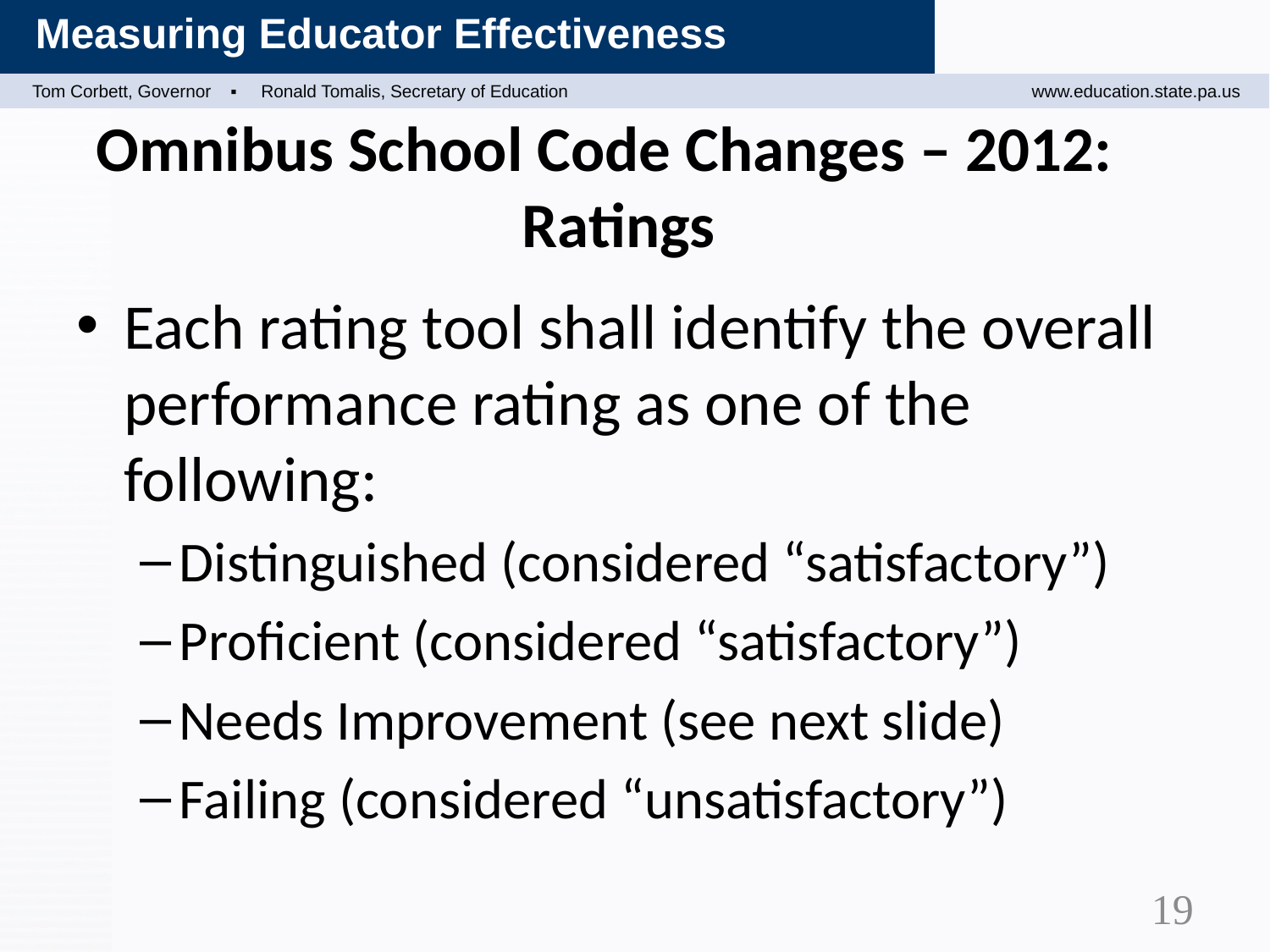

# Omnibus School Code Changes – 2012: Ratings
Each rating tool shall identify the overall performance rating as one of the following:
Distinguished (considered “satisfactory”)
Proficient (considered “satisfactory”)
Needs Improvement (see next slide)
Failing (considered “unsatisfactory”)
19